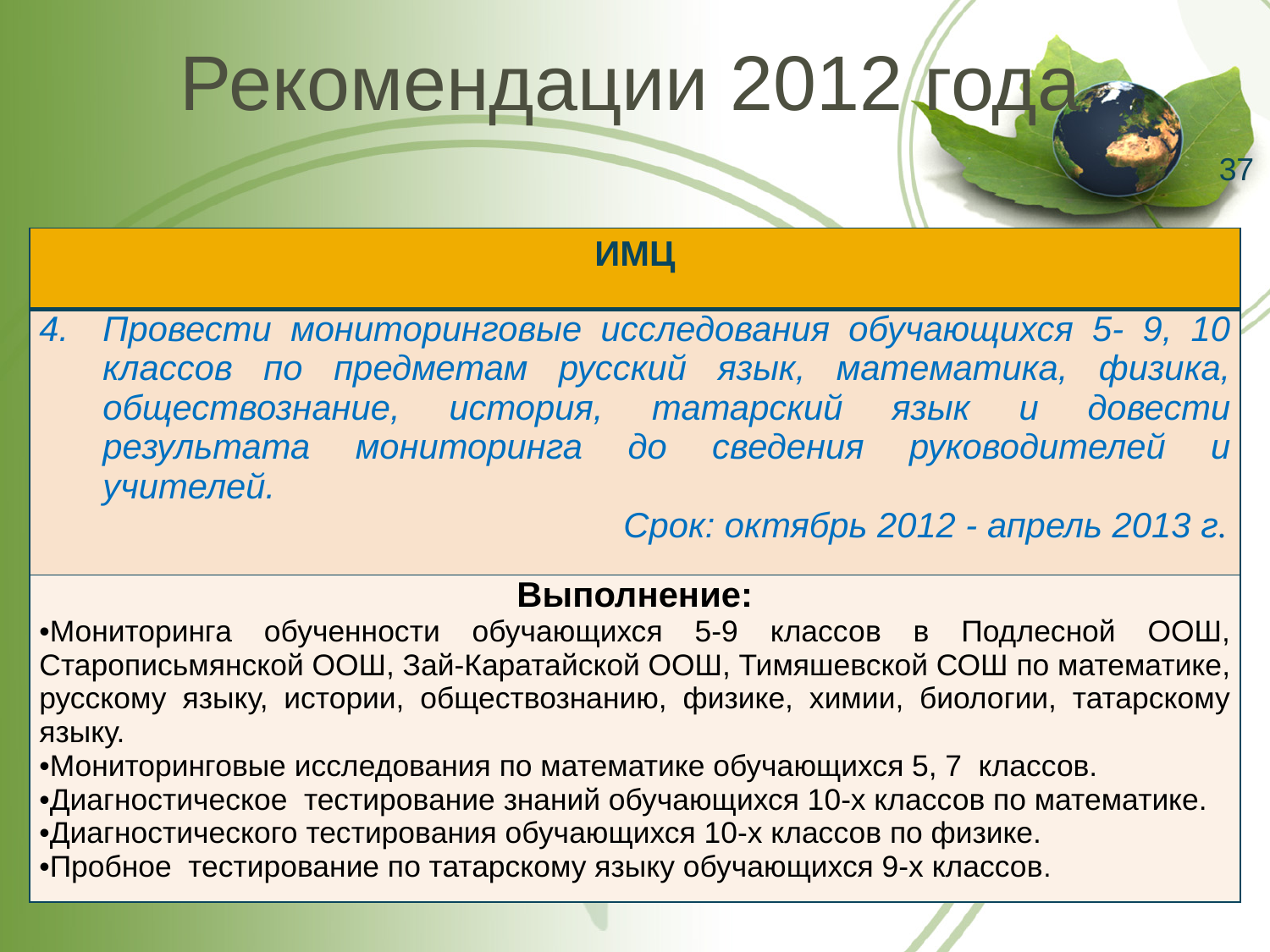

# Рекомендации 2012 года
37
| ИМЦ |
| --- |
| Провести мониторинговые исследования обучающихся 5- 9, 10 классов по предметам русский язык, математика, физика, обществознание, история, татарский язык и довести результата мониторинга до сведения руководителей и учителей. Срок: октябрь 2012 - апрель 2013 г. |
| Выполнение: Мониторинга обученности обучающихся 5-9 классов в Подлесной ООШ, Старописьмянской ООШ, Зай-Каратайской ООШ, Тимяшевской СОШ по математике, русскому языку, истории, обществознанию, физике, химии, биологии, татарскому языку. Мониторинговые исследования по математике обучающихся 5, 7 классов. Диагностическое тестирование знаний обучающихся 10-х классов по математике. Диагностического тестирования обучающихся 10-х классов по физике. Пробное тестирование по татарскому языку обучающихся 9-х классов. |